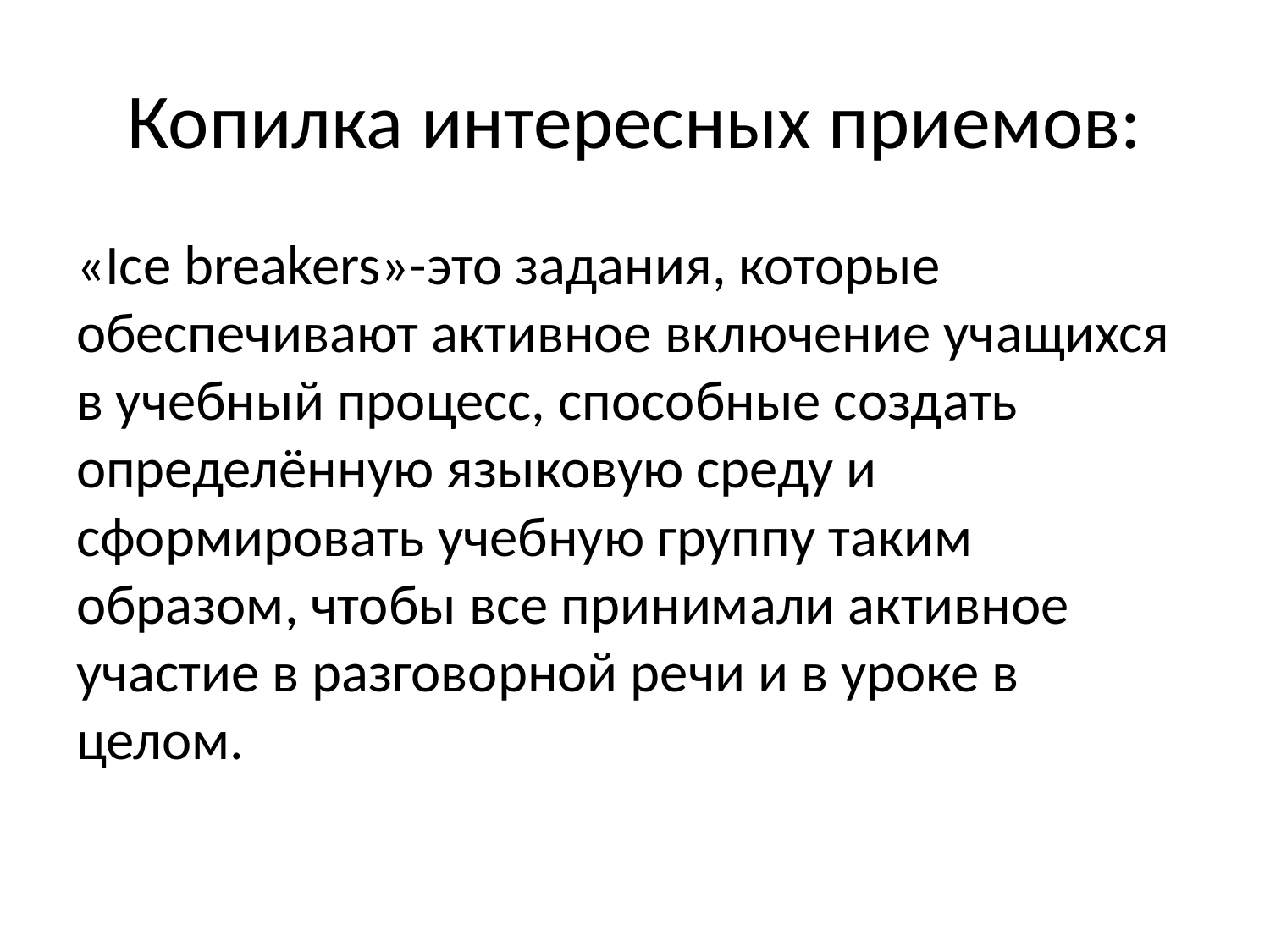

# Копилка интересных приемов:
«Ice breakers»-это задания, которые обеспечивают активное включение учащихся в учебный процесс, способные создать определённую языковую среду и сформировать учебную группу таким образом, чтобы все принимали активное участие в разговорной речи и в уроке в целом.